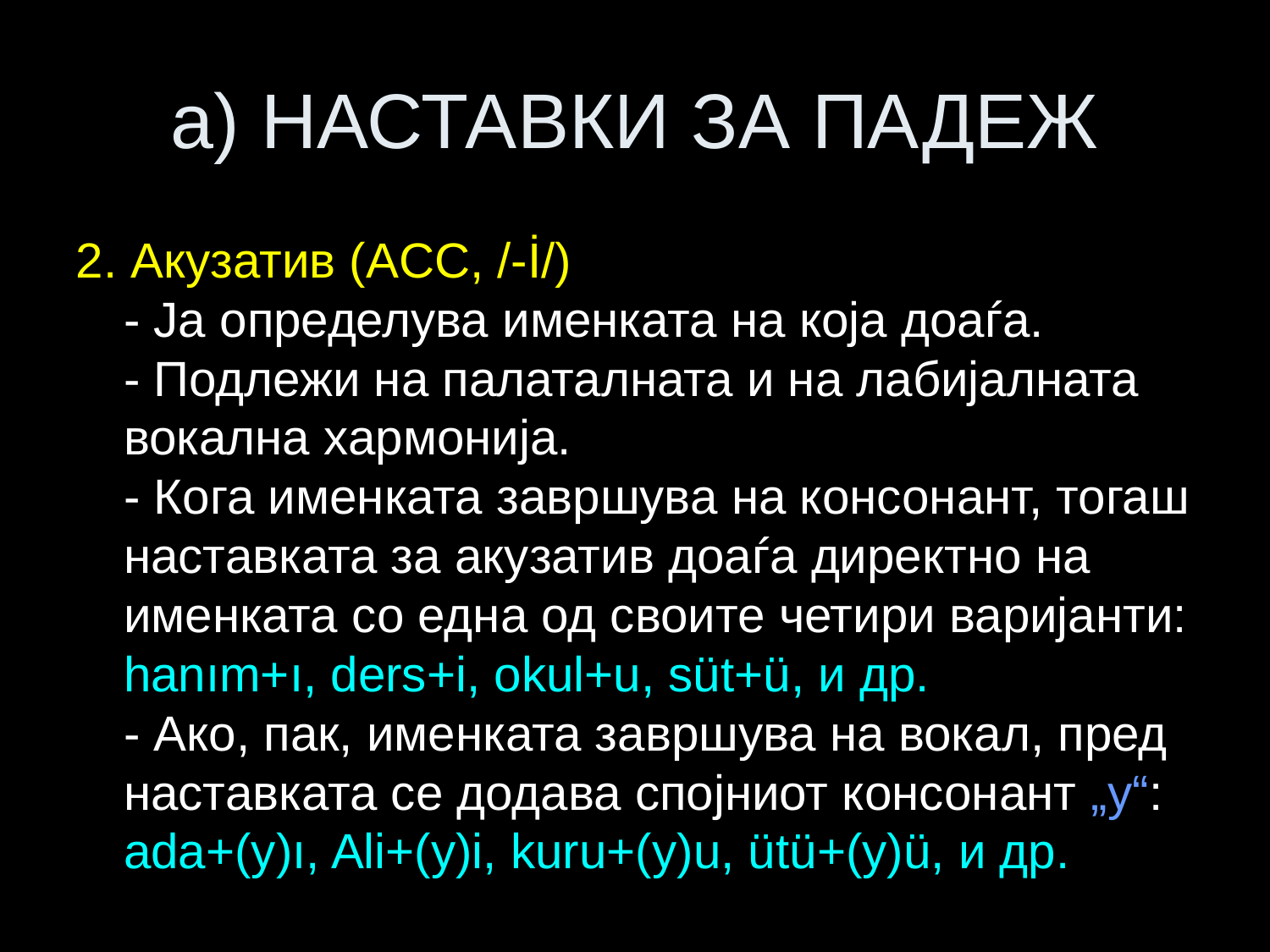

# a) НАСТАВКИ ЗА ПАДЕЖ
2. Акузатив (ACC, /-İ/)
- Ја определува именката на која доаѓа.
- Подлежи на палаталната и на лабијалната вокална хармонија.
- Кога именката завршува на консонант, тогаш наставката за акузатив доаѓа директно на именката со една од своите четири варијанти:
hanım+ı, ders+i, okul+u, süt+ü, и др.
- Ако, пак, именката завршува на вокал, пред наставката се додава спојниот консонант „y“:
ada+(y)ı, Ali+(y)i, kuru+(y)u, ütü+(y)ü, и др.